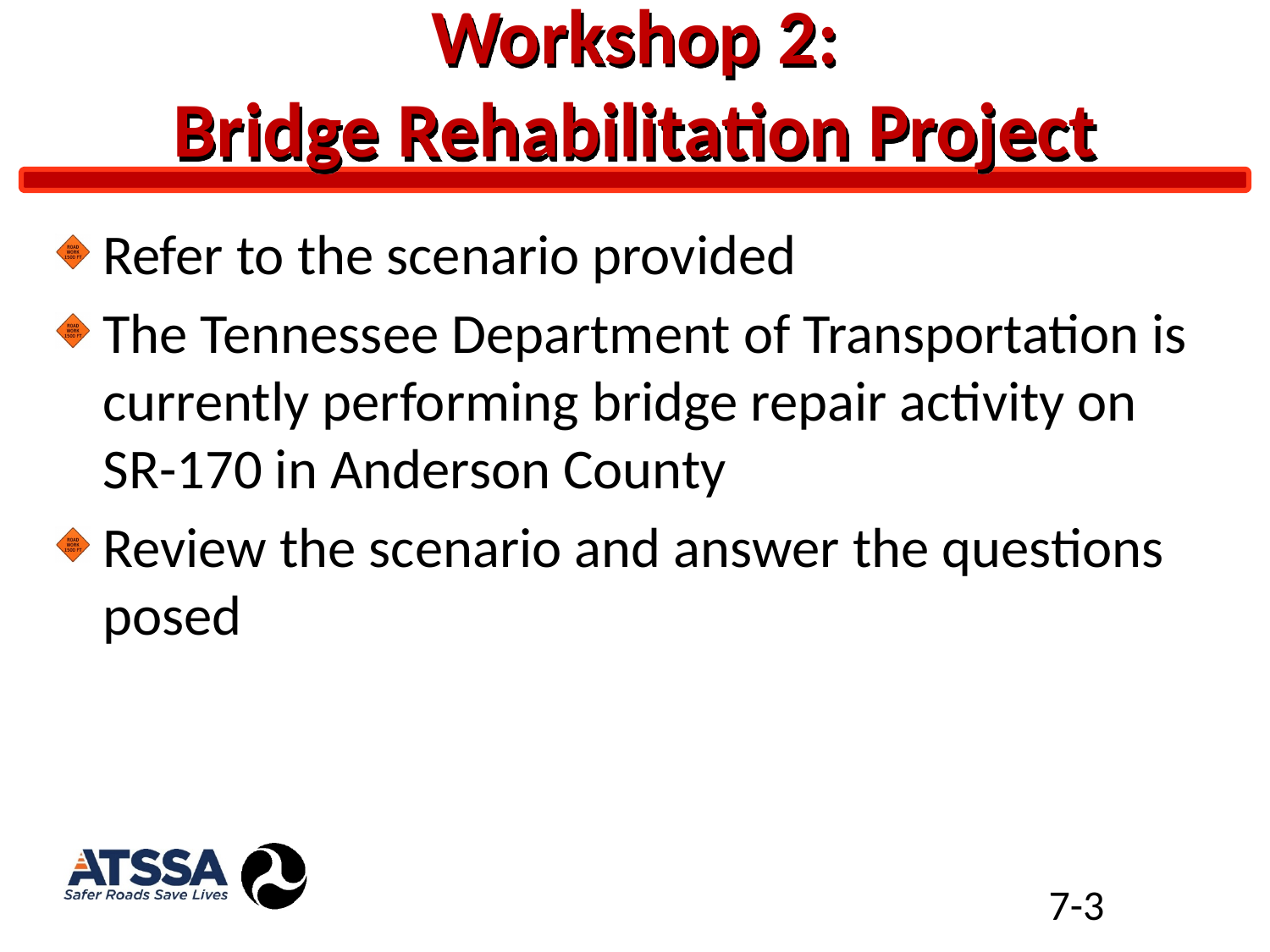

# Workshop 2: Bridge Rehabilitation Project
Refer to the scenario provided
The Tennessee Department of Transportation is currently performing bridge repair activity on SR-170 in Anderson County
Review the scenario and answer the questions posed